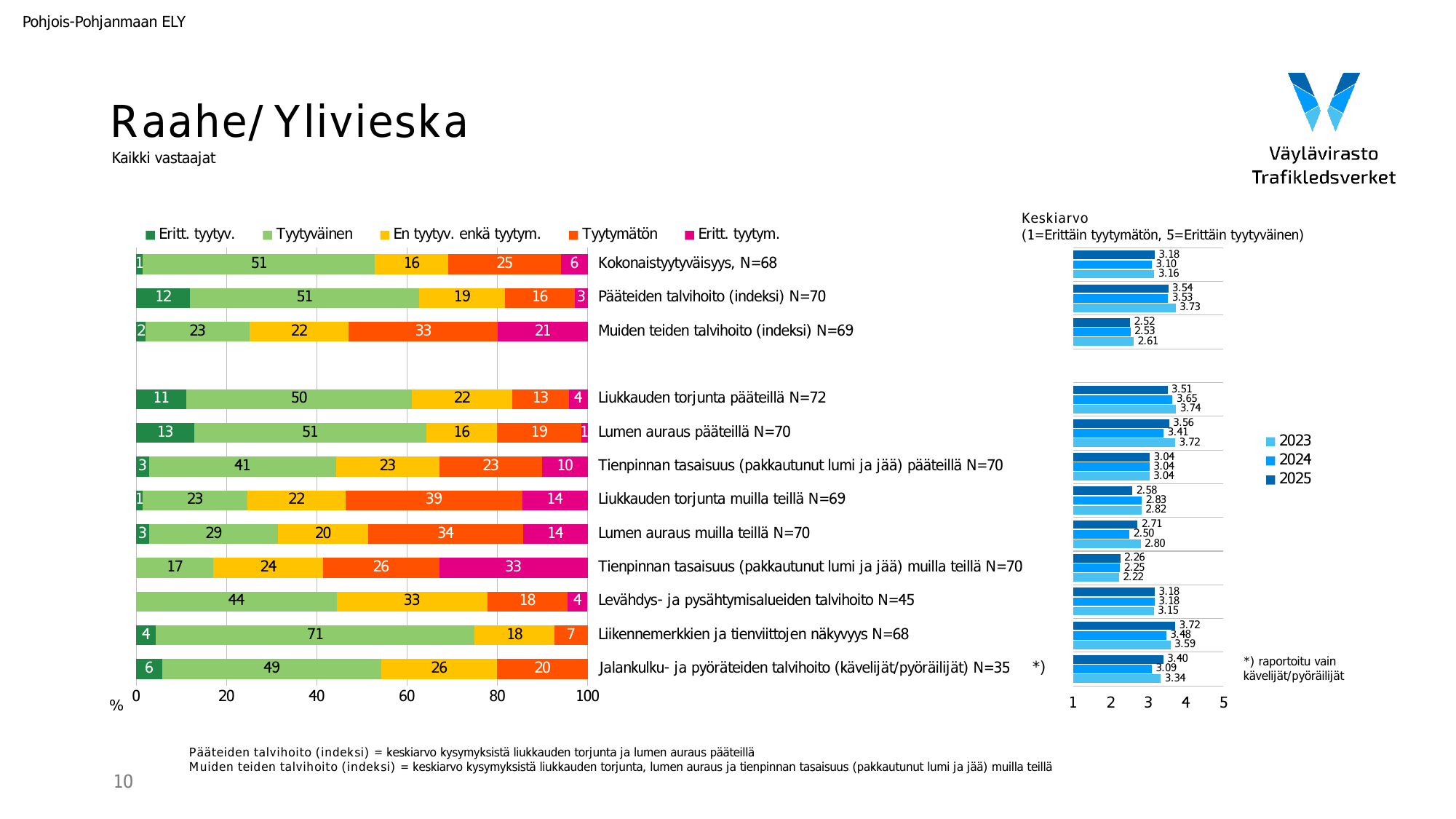

Pohjois-Pohjanmaan ELY
# Raahe/Ylivieska
Kaikki vastaajat
Keskiarvo
(1=Erittäin tyytymätön, 5=Erittäin tyytyväinen)

### Chart

| Category | Eritt. tyytyv. | Tyytyväinen | En tyytyv. enkä tyytym. | Tyytymätön | Eritt. tyytym. |
|---|---|---|---|---|---|
| Kokonaistyytyväisyys, N=68 | 1.470588 | 51.470588 | 16.176471 | 25.0 | 5.882353 |
| Pääteiden talvihoito (indeksi) N=70 | 11.984127 | 50.7142855 | 18.968253999999998 | 15.5357145 | 2.797619 |
| Muiden teiden talvihoito (indeksi) N=69 | 2.1532090000000004 | 22.967564 | 22.008281333333333 | 33.04347833333333 | 20.545203666666666 |
|  | None | None | None | None | None |
| Liukkauden torjunta pääteillä N=72 | 11.111111 | 50.0 | 22.222222 | 12.5 | 4.166667 |
| Lumen auraus pääteillä N=70 | 12.857143 | 51.428571 | 15.714286 | 18.571429 | 1.428571 |
| Tienpinnan tasaisuus (pakkautunut lumi ja jää) pääteillä N=70 | 2.857143 | 41.428571 | 22.857143 | 22.857143 | 10.0 |
| Liukkauden torjunta muilla teillä N=69 | 1.449275 | 23.188406 | 21.73913 | 39.130435 | 14.492754 |
| Lumen auraus muilla teillä N=70 | 2.857143 | 28.571429 | 20.0 | 34.285714 | 14.285714 |
| Tienpinnan tasaisuus (pakkautunut lumi ja jää) muilla teillä N=70 | None | 17.142857 | 24.285714 | 25.714286 | 32.857143 |
| Levähdys- ja pysähtymisalueiden talvihoito N=45 | None | 44.444444 | 33.333333 | 17.777778 | 4.444444 |
| Liikennemerkkien ja tienviittojen näkyvyys N=68 | 4.411765 | 70.588235 | 17.647059 | 7.352941 | None |
| Jalankulku- ja pyöräteiden talvihoito (kävelijät/pyöräilijät) N=35 | 5.714286 | 48.571429 | 25.714286 | 20.0 | None |

### Chart

| Category | 2025 | 2024 | 2023 |
|---|---|---|---|
*) raportoitu vain
kävelijät/pyöräilijät
*)
%
Pääteiden talvihoito (indeksi) = keskiarvo kysymyksistä liukkauden torjunta ja lumen auraus pääteillä
Muiden teiden talvihoito (indeksi) = keskiarvo kysymyksistä liukkauden torjunta, lumen auraus ja tienpinnan tasaisuus (pakkautunut lumi ja jää) muilla teillä

10